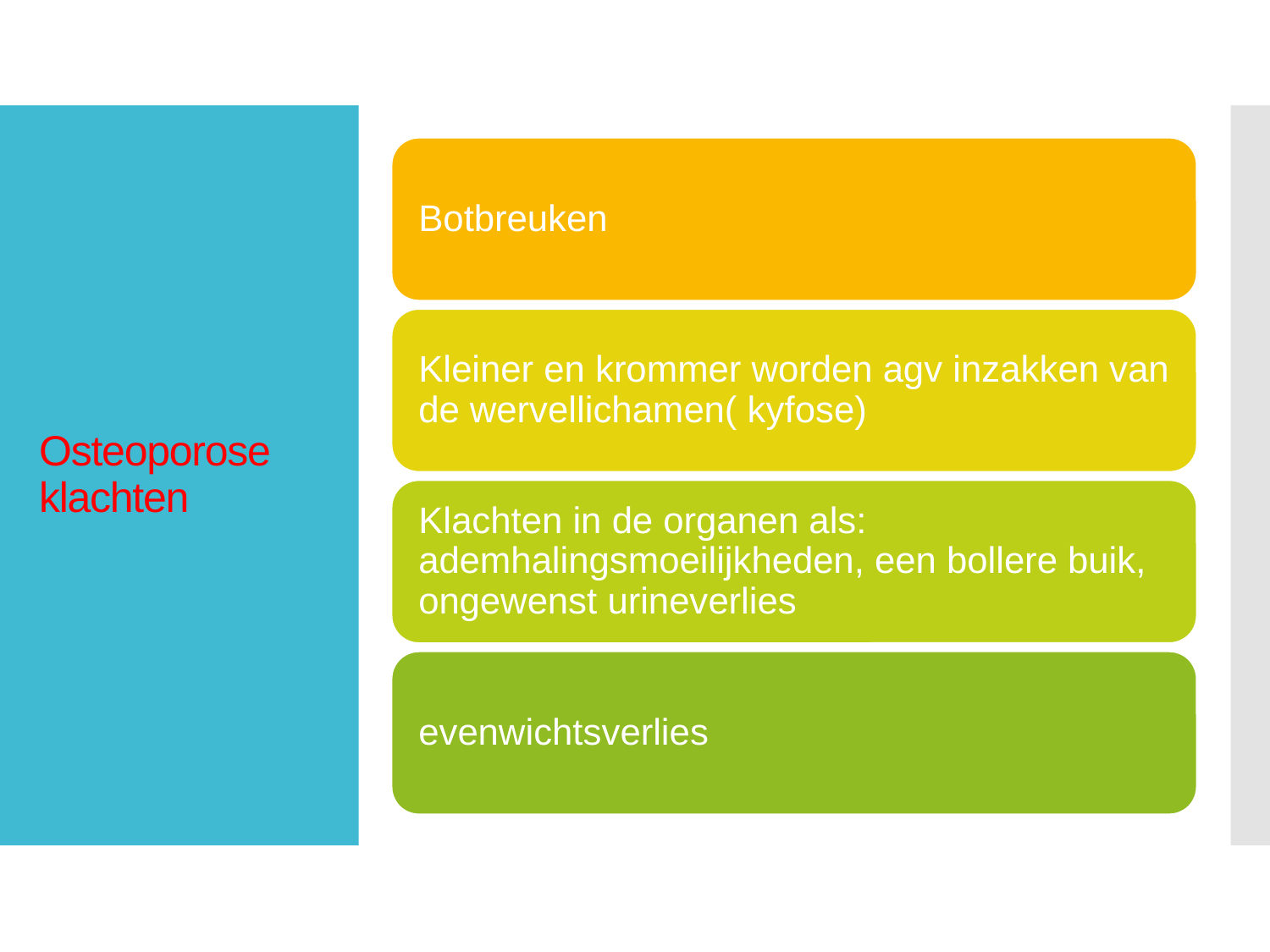

Botbreuken
Kleiner en krommer worden agv inzakken van de wervellichamen( kyfose)
Klachten in de organen als:  ademhalingsmoeilijkheden, een bollere buik, ongewenst urineverlies
evenwichtsverlies
# Osteoporose klachten